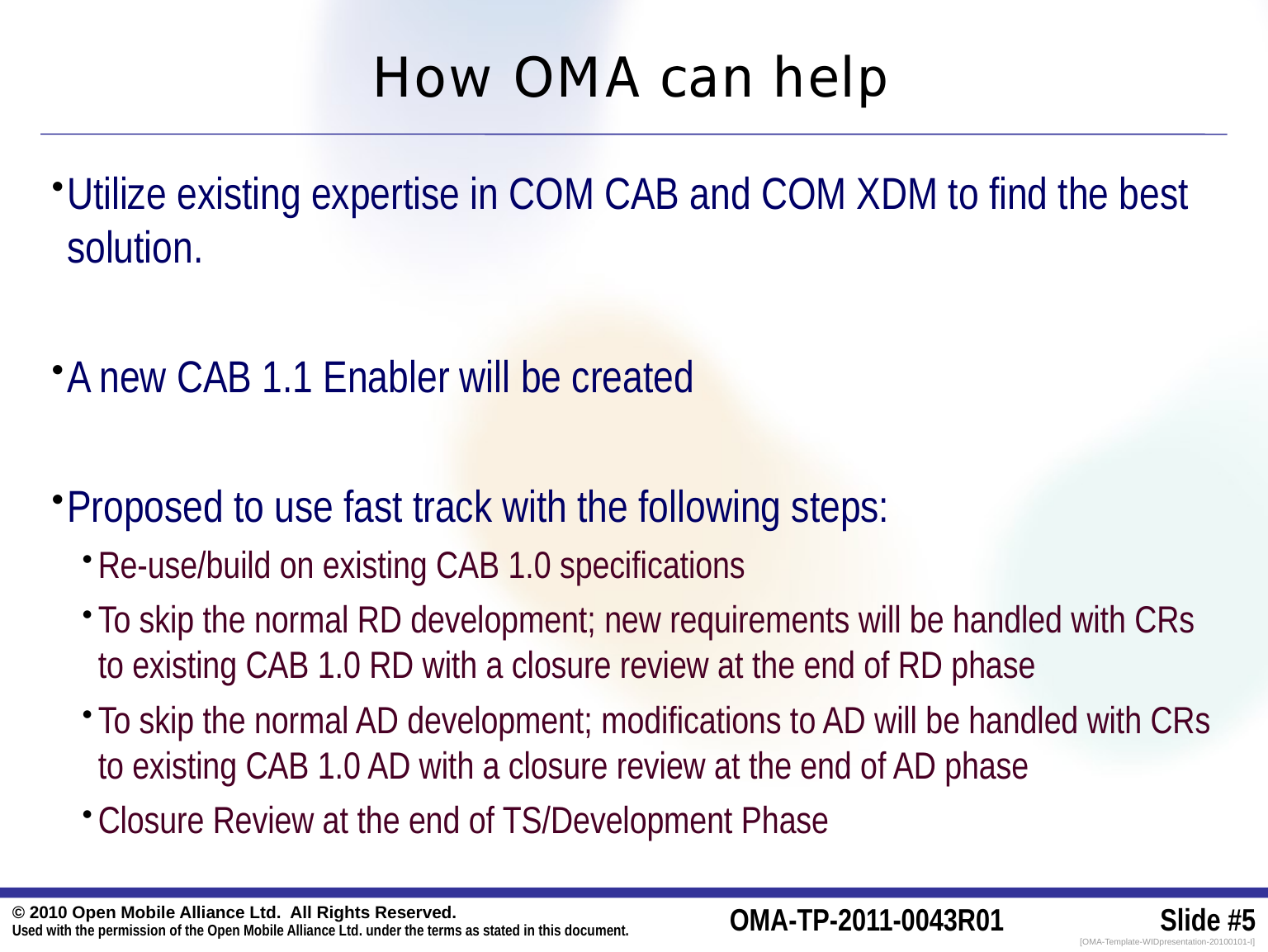

# How OMA can help
Utilize existing expertise in COM CAB and COM XDM to find the best solution.

A new CAB 1.1 Enabler will be created

Proposed to use fast track with the following steps:
Re-use/build on existing CAB 1.0 specifications
To skip the normal RD development; new requirements will be handled with CRs to existing CAB 1.0 RD with a closure review at the end of RD phase
To skip the normal AD development; modifications to AD will be handled with CRs to existing CAB 1.0 AD with a closure review at the end of AD phase
Closure Review at the end of TS/Development Phase